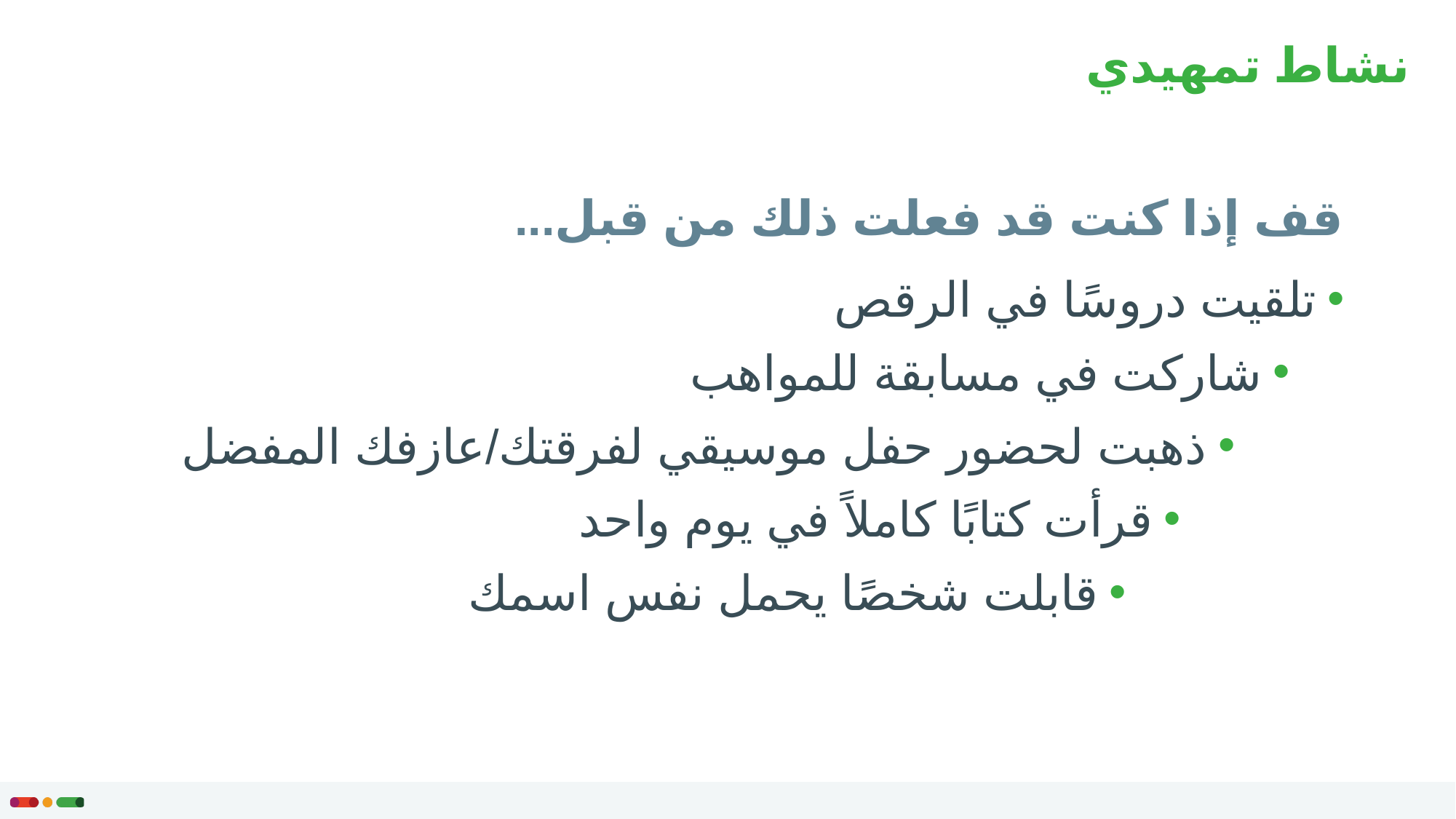

# نشاط تمهيدي
قف إذا كنت قد فعلت ذلك من قبل...
تلقيت دروسًا في الرقص
شاركت في مسابقة للمواهب
ذهبت لحضور حفل موسيقي لفرقتك/عازفك المفضل
قرأت كتابًا كاملاً في يوم واحد
قابلت شخصًا يحمل نفس اسمك